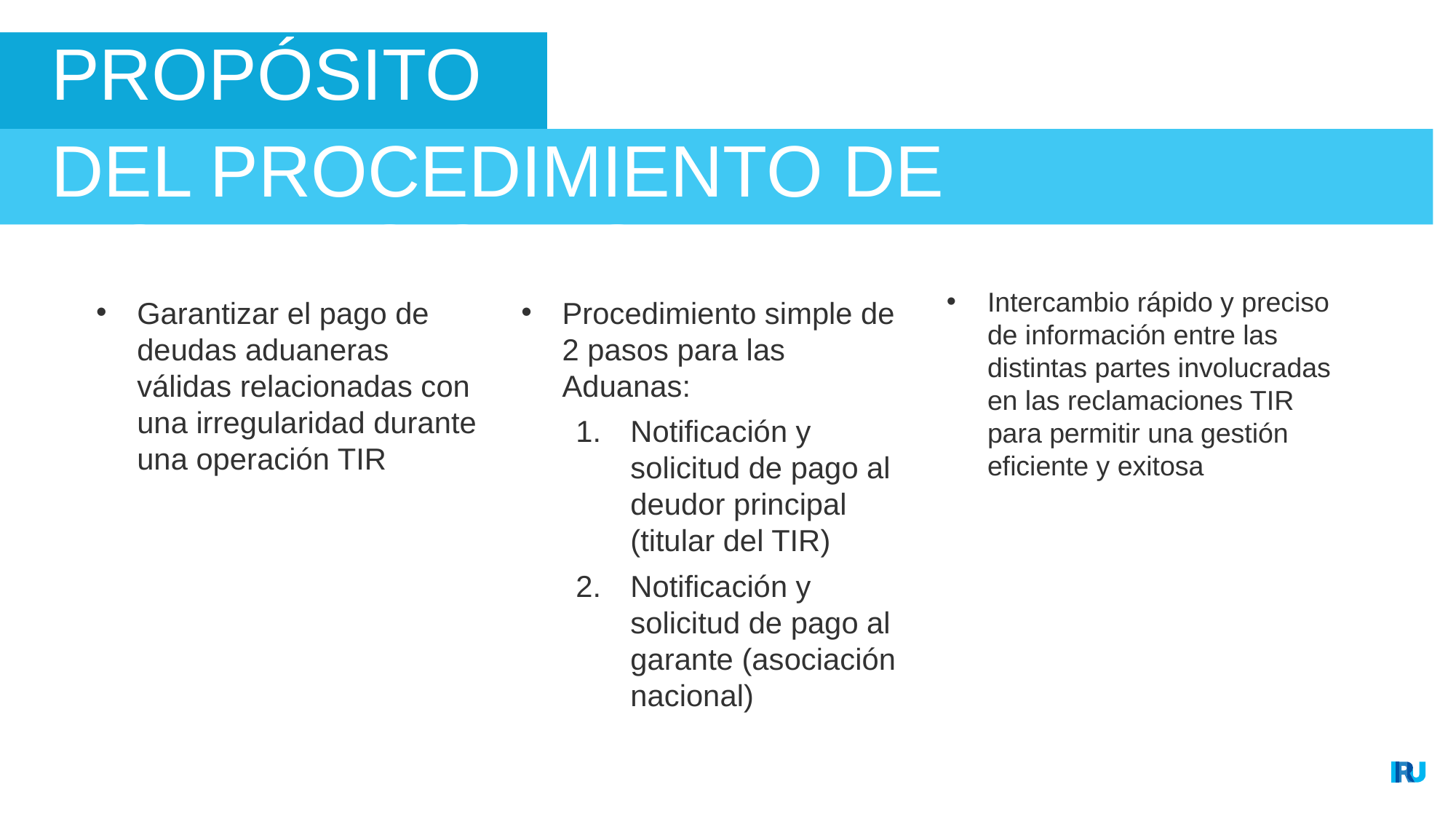

PROPÓSITO
  DEL PROCEDIMIENTO DE RECLAMACIONES

Garantizar el pago de deudas aduaneras válidas relacionadas con una irregularidad durante una operación TIR

Procedimiento simple de 2 pasos para las Aduanas:
Notificación y solicitud de pago al deudor principal (titular del TIR)
Notificación y solicitud de pago al garante (asociación nacional)

Intercambio rápido y preciso de información entre las distintas partes involucradas en las reclamaciones TIR para permitir una gestión eficiente y exitosa